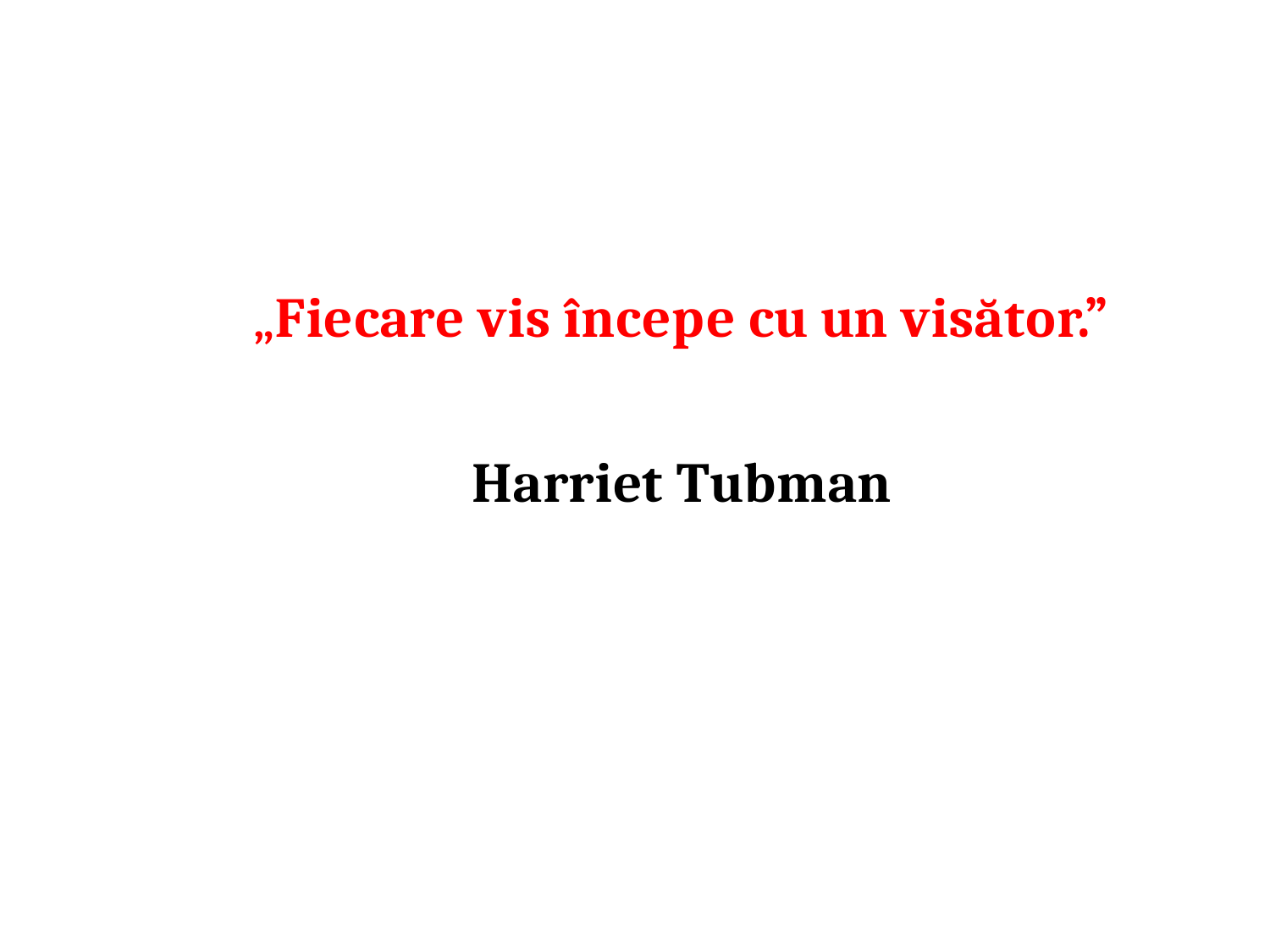

„Fiecare vis începe cu un visător.”

Harriet Tubman